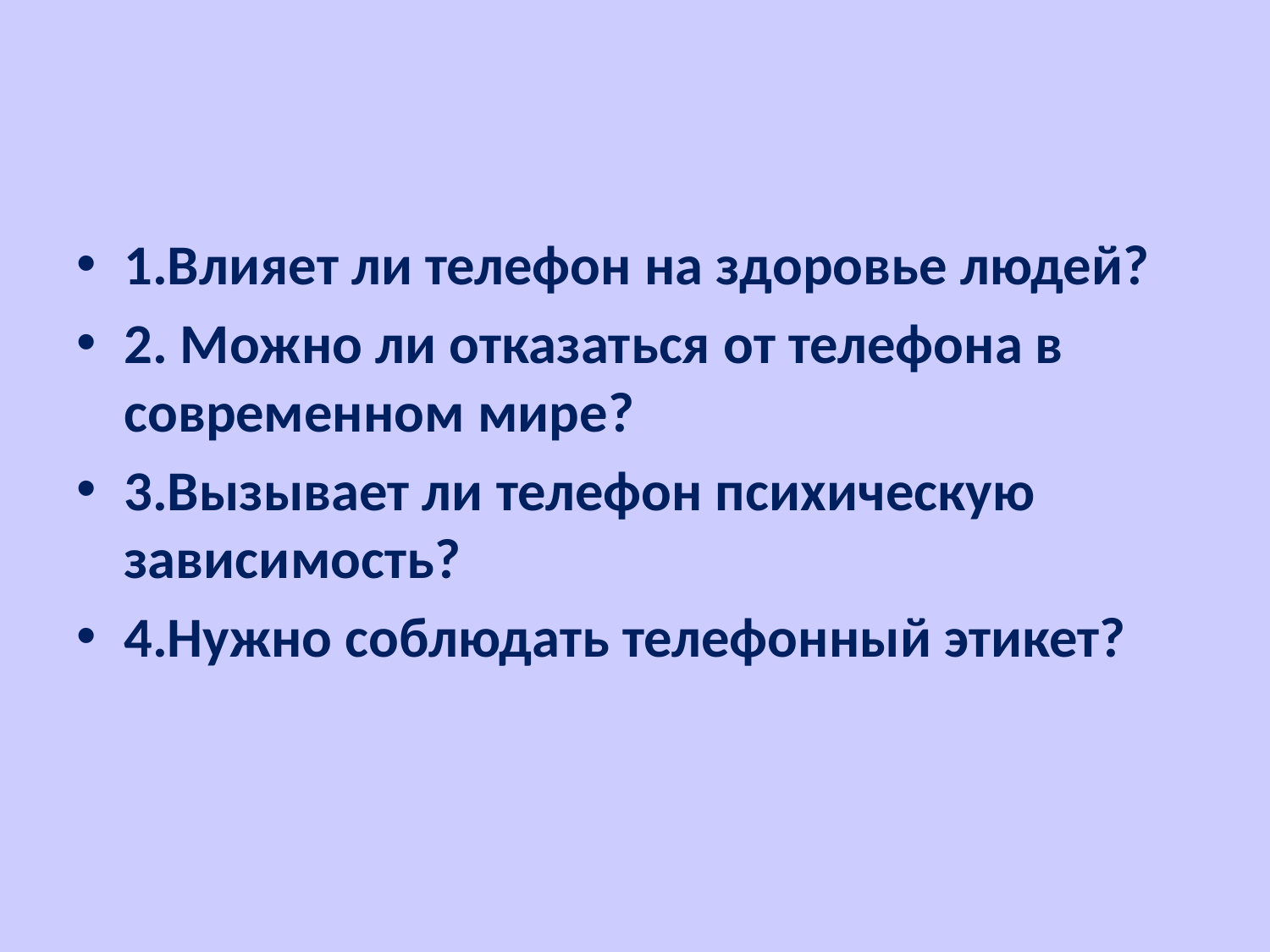

#
1.Влияет ли телефон на здоровье людей?
2. Можно ли отказаться от телефона в современном мире?
3.Вызывает ли телефон психическую зависимость?
4.Нужно соблюдать телефонный этикет?